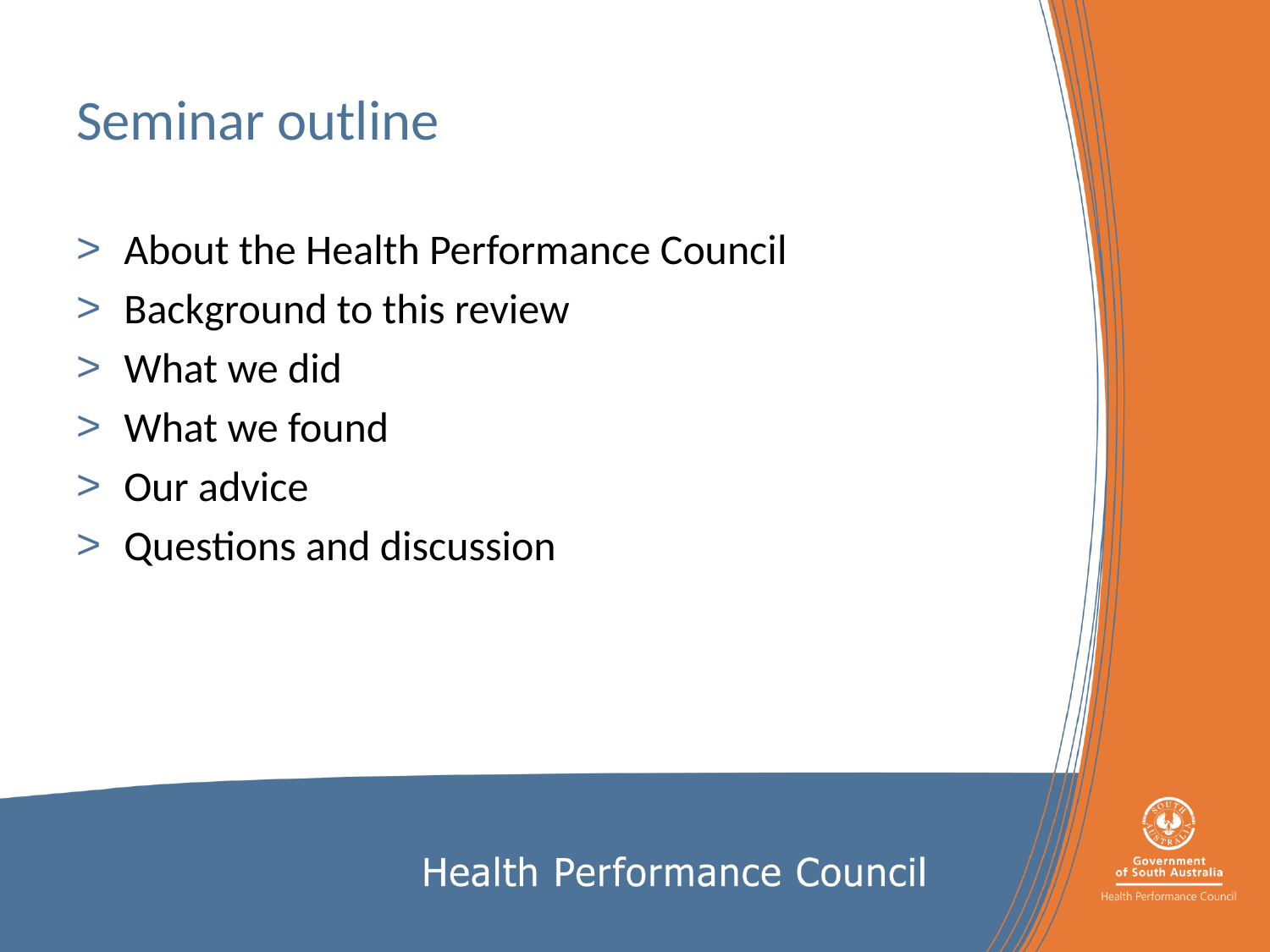

# Seminar outline
About the Health Performance Council
Background to this review
What we did
What we found
Our advice
Questions and discussion